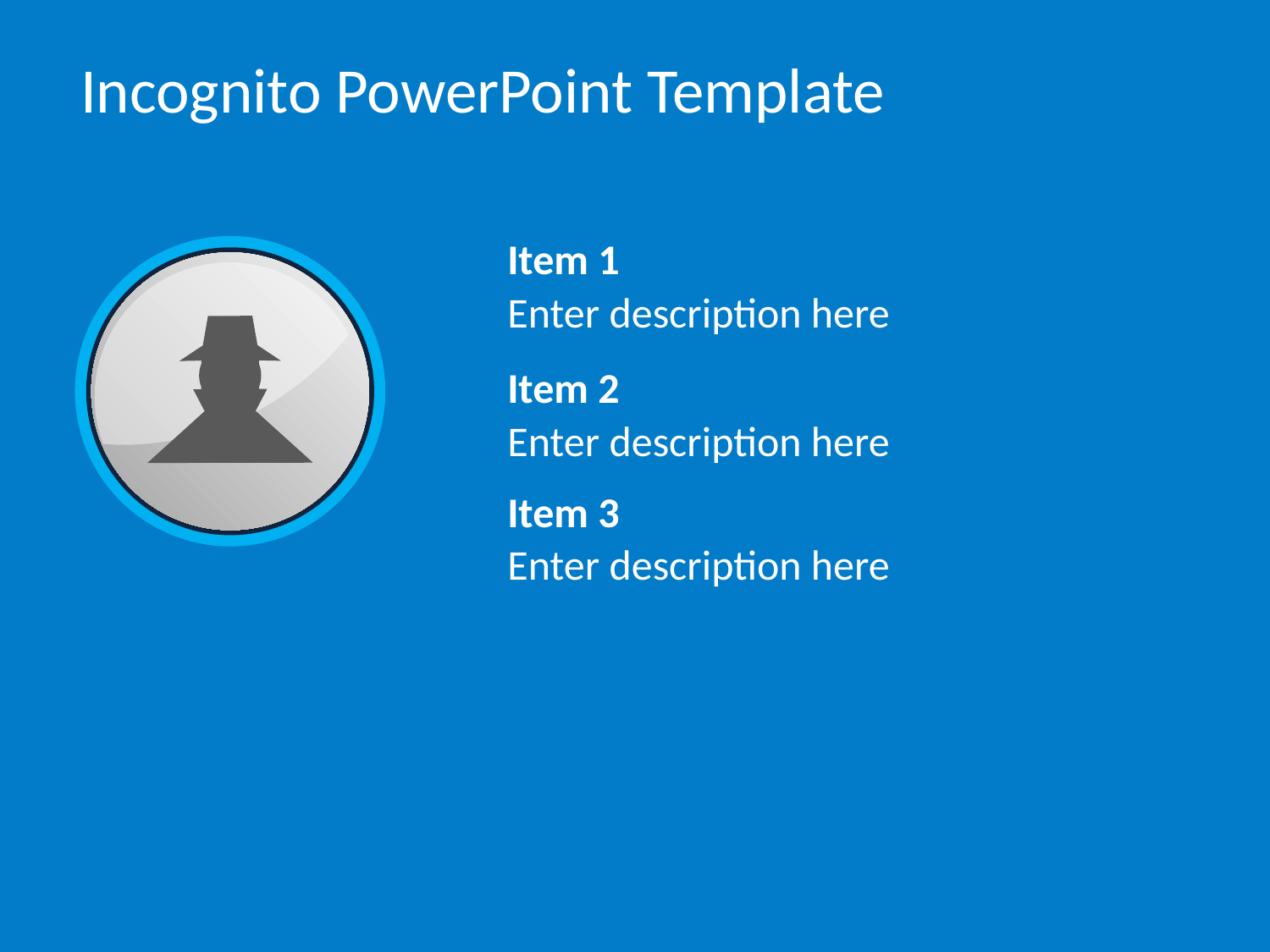

# Incognito PowerPoint Template
Item 1

Enter description here
Item 2
Enter description here
Item 3
Enter description here